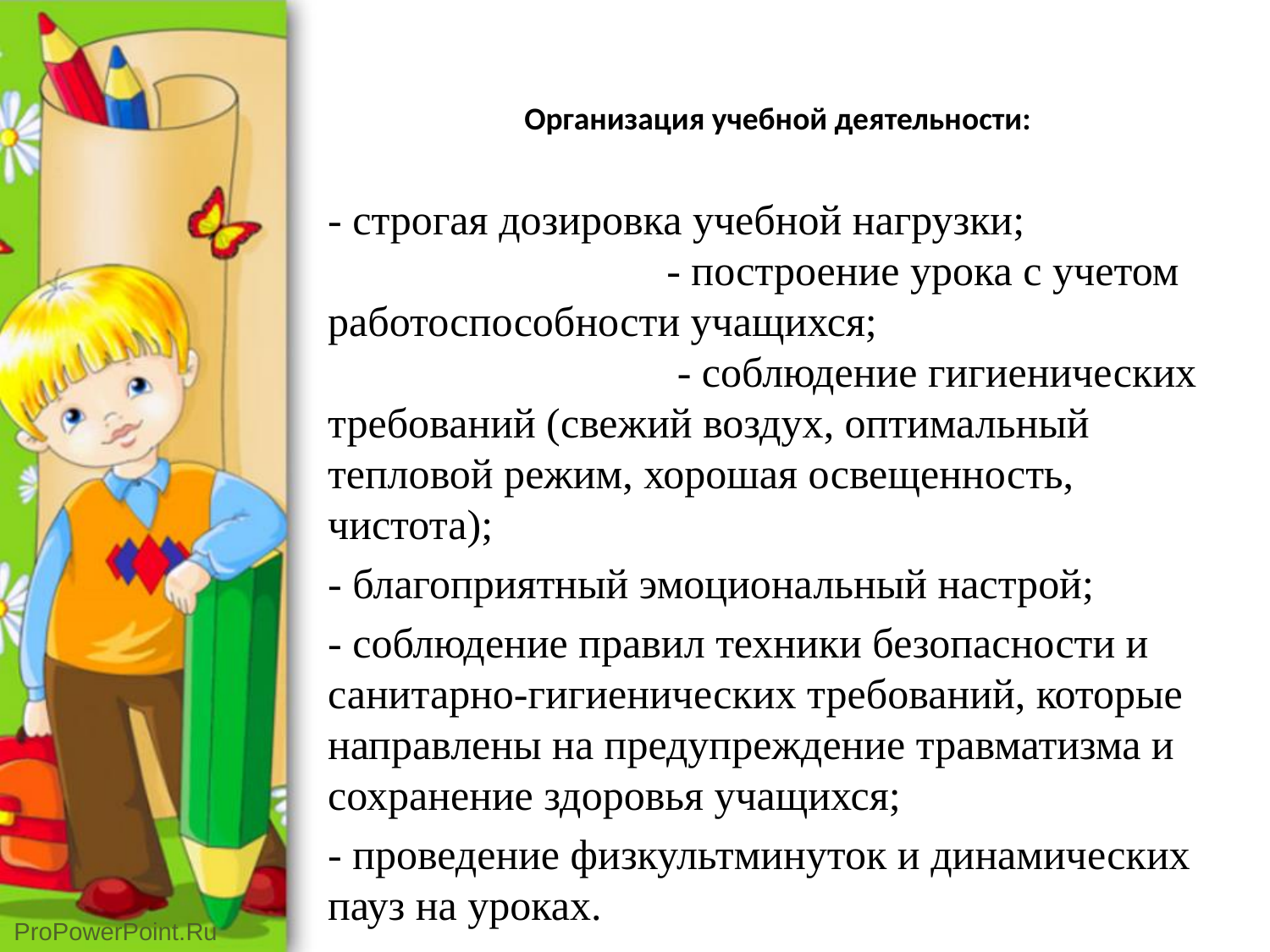

# Организация учебной деятельности:
- строгая дозировка учебной нагрузки;                                                   - построение урока с учетом работоспособности учащихся;                                                                  - соблюдение гигиенических требований (свежий воздух, оптимальный тепловой режим, хорошая освещенность, чистота);
- благоприятный эмоциональный настрой;
- соблюдение правил техники безопасности и санитарно-гигиенических требований, которые направлены на предупреждение травматизма и сохранение здоровья учащихся;
- проведение физкультминуток и динамических пауз на уроках.